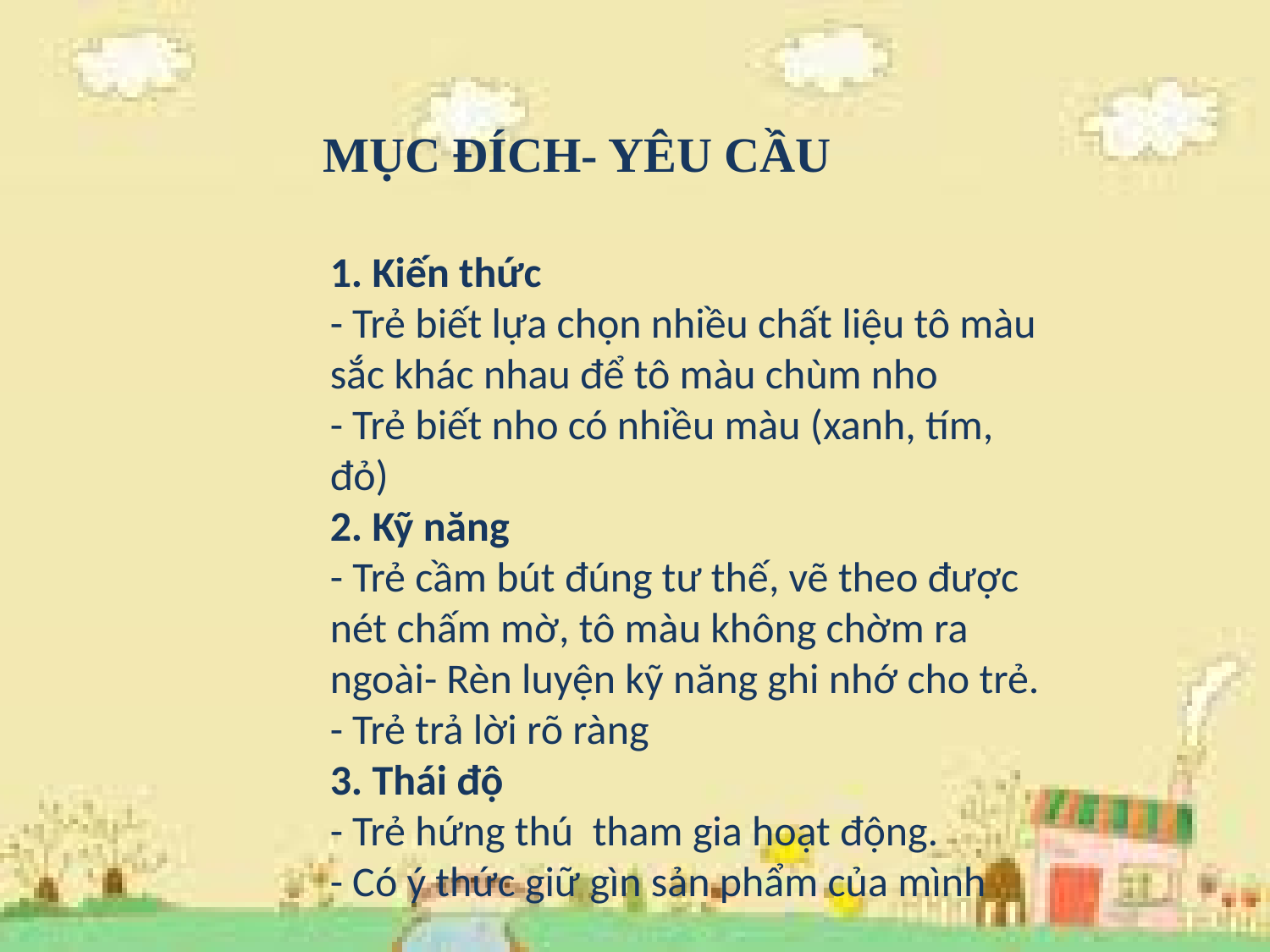

MỤC ĐÍCH- YÊU CẦU
1. Kiến thức
- Trẻ biết lựa chọn nhiều chất liệu tô màu sắc khác nhau để tô màu chùm nho
- Trẻ biết nho có nhiều màu (xanh, tím, đỏ)
2. Kỹ năng
- Trẻ cầm bút đúng tư thế, vẽ theo được nét chấm mờ, tô màu không chờm ra ngoài- Rèn luyện kỹ năng ghi nhớ cho trẻ.
- Trẻ trả lời rõ ràng
3. Thái độ
- Trẻ hứng thú  tham gia hoạt động.
- Có ý thức giữ gìn sản phẩm của mình